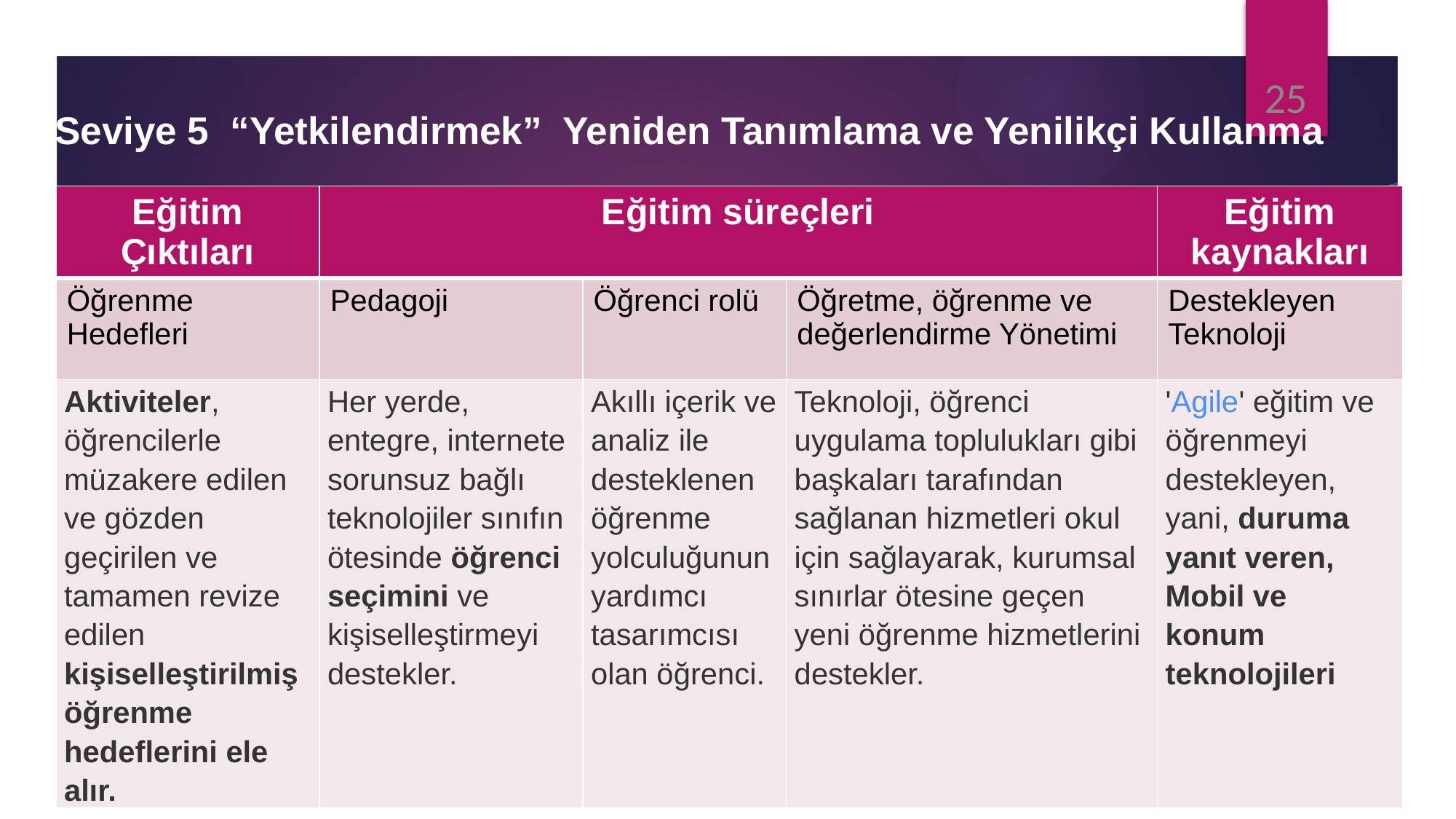

25
# Seviye 5  “Yetkilendirmek”  Yeniden Tanımlama ve Yenilikçi Kullanma
| Eğitim Çıktıları | Eğitim süreçleri |  |  | Eğitim kaynakları |
| --- | --- | --- | --- | --- |
| Öğrenme Hedefleri | Pedagoji | Öğrenci rolü | Öğretme, öğrenme ve değerlendirme Yönetimi | Destekleyen Teknoloji |
| Aktiviteler, öğrencilerle müzakere edilen ve gözden geçirilen ve tamamen revize edilen kişiselleştirilmiş öğrenme hedeflerini ele alır. | Her yerde, entegre, internete sorunsuz bağlı teknolojiler sınıfın ötesinde öğrenci seçimini ve kişiselleştirmeyi destekler. | Akıllı içerik ve analiz ile desteklenen öğrenme yolculuğunun yardımcı tasarımcısı olan öğrenci. | Teknoloji, öğrenci uygulama toplulukları gibi başkaları tarafından sağlanan hizmetleri okul için sağlayarak, kurumsal sınırlar ötesine geçen yeni öğrenme hizmetlerini destekler. | 'Agile' eğitim ve öğrenmeyi destekleyen, yani, duruma yanıt veren, Mobil ve konum teknolojileri |